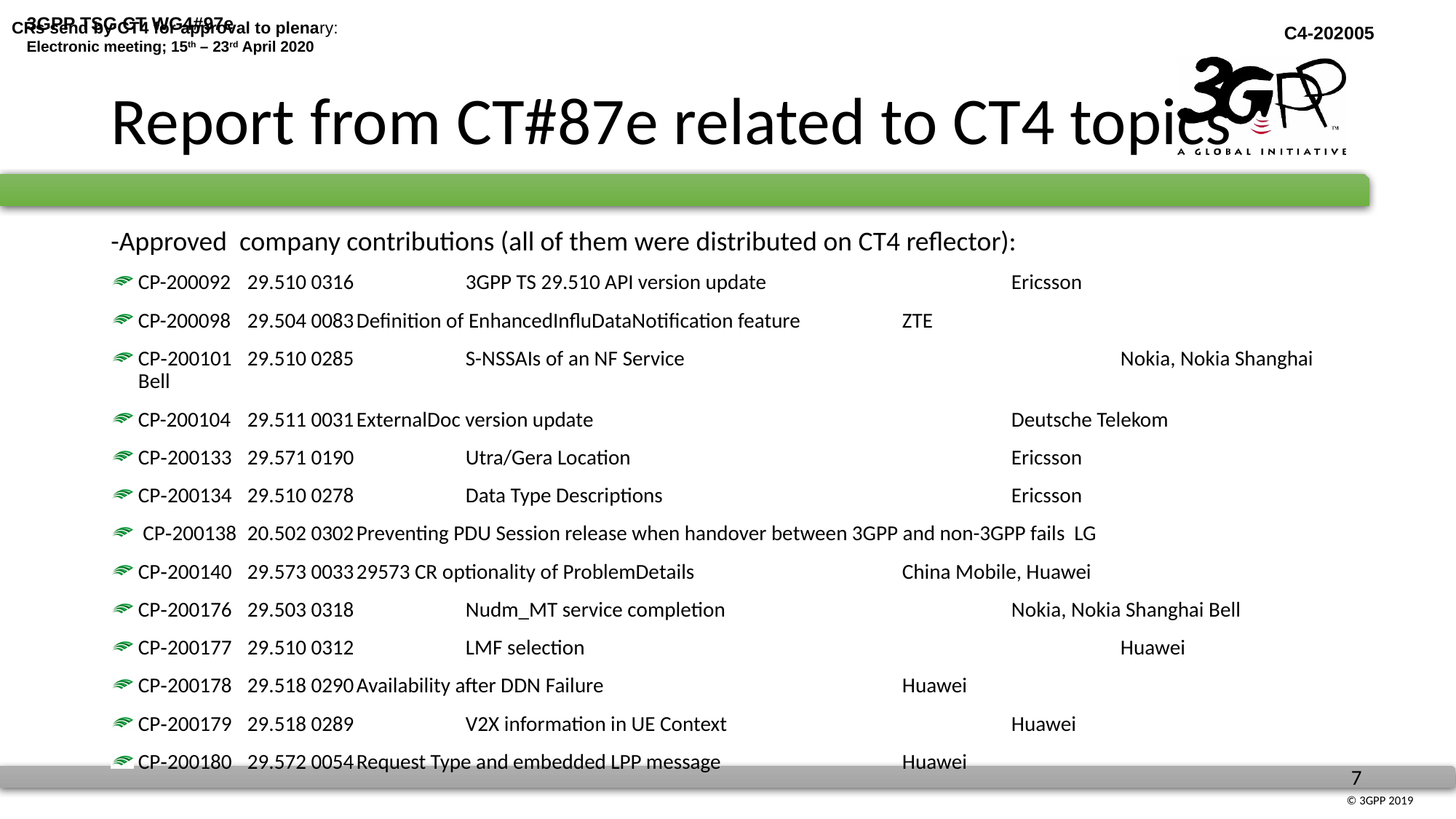

CRs send by CT4 for approval to plenary:
# Report from CT#87e related to CT4 topics
-Approved  company contributions (all of them were distributed on CT4 reflector):
CP-200092	29.510 0316 	3GPP TS 29.510 API version update			Ericsson
CP-200098	29.504 0083	Definition of EnhancedInfluDataNotification feature	ZTE
CP‑200101	29.510 0285 	S-NSSAIs of an NF Service 				Nokia, Nokia Shanghai Bell
CP-200104	29.511 0031	ExternalDoc version update				Deutsche Telekom
CP‑200133 	29.571 0190 	Utra/Gera Location 				Ericsson
CP‑200134 	29.510 0278 	Data Type Descriptions 				Ericsson
 CP‑200138 	20.502 0302	Preventing PDU Session release when handover between 3GPP and non-3GPP fails  LG
CP‑200140 	29.573 0033	29573 CR optionality of ProblemDetails 		China Mobile, Huawei
CP‑200176 	29.503 0318 	Nudm_MT service completion 			Nokia, Nokia Shanghai Bell
CP‑200177 	29.510 0312 	LMF selection 					Huawei
CP‑200178 	29.518 0290	Availability after DDN Failure 			Huawei
CP‑200179 	29.518 0289 	V2X information in UE Context 			Huawei
CP‑200180 	29.572 0054	Request Type and embedded LPP message 		Huawei